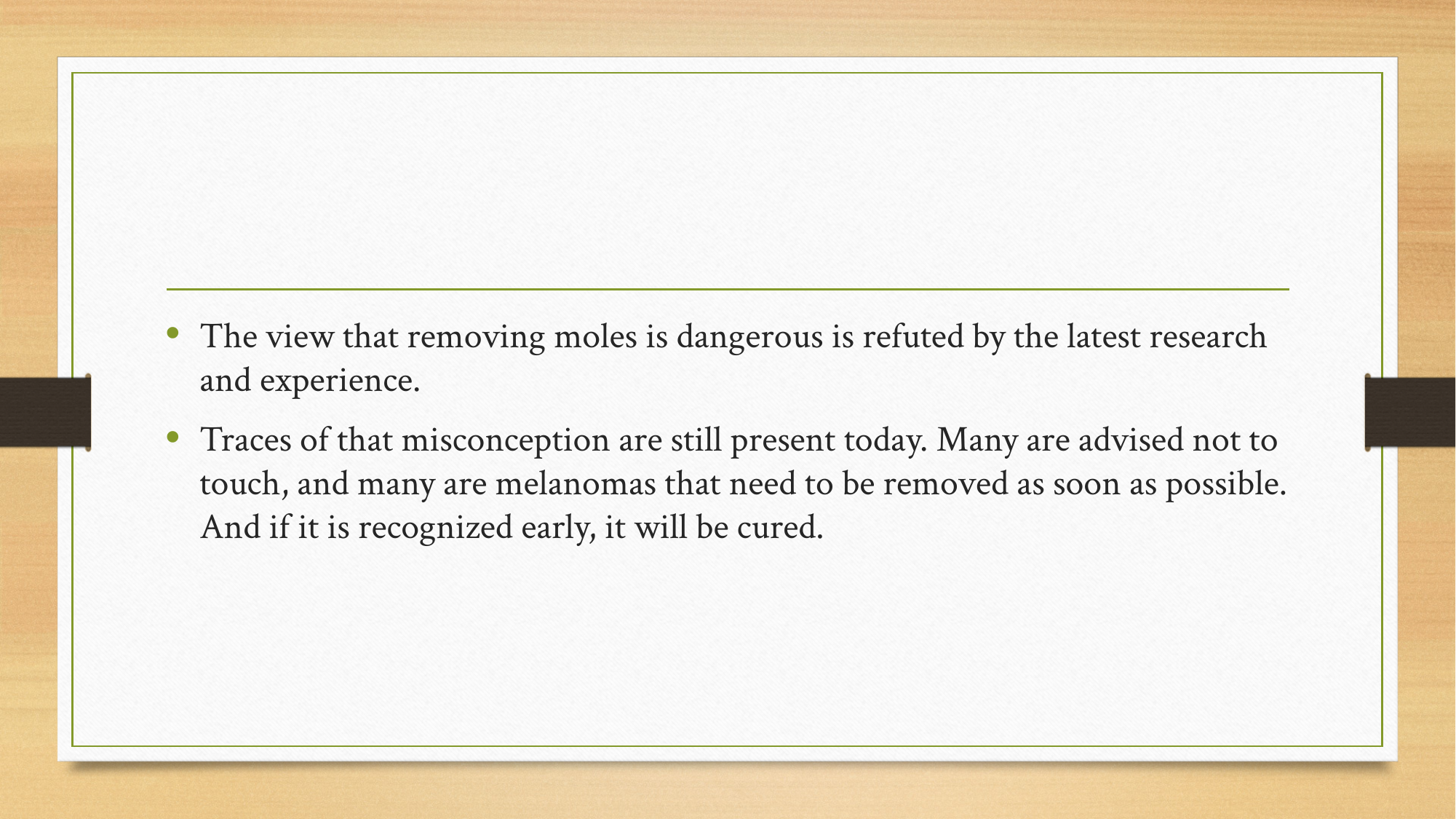

The view that removing moles is dangerous is refuted by the latest research and experience.
Traces of that misconception are still present today. Many are advised not to touch, and many are melanomas that need to be removed as soon as possible. And if it is recognized early, it will be cured.